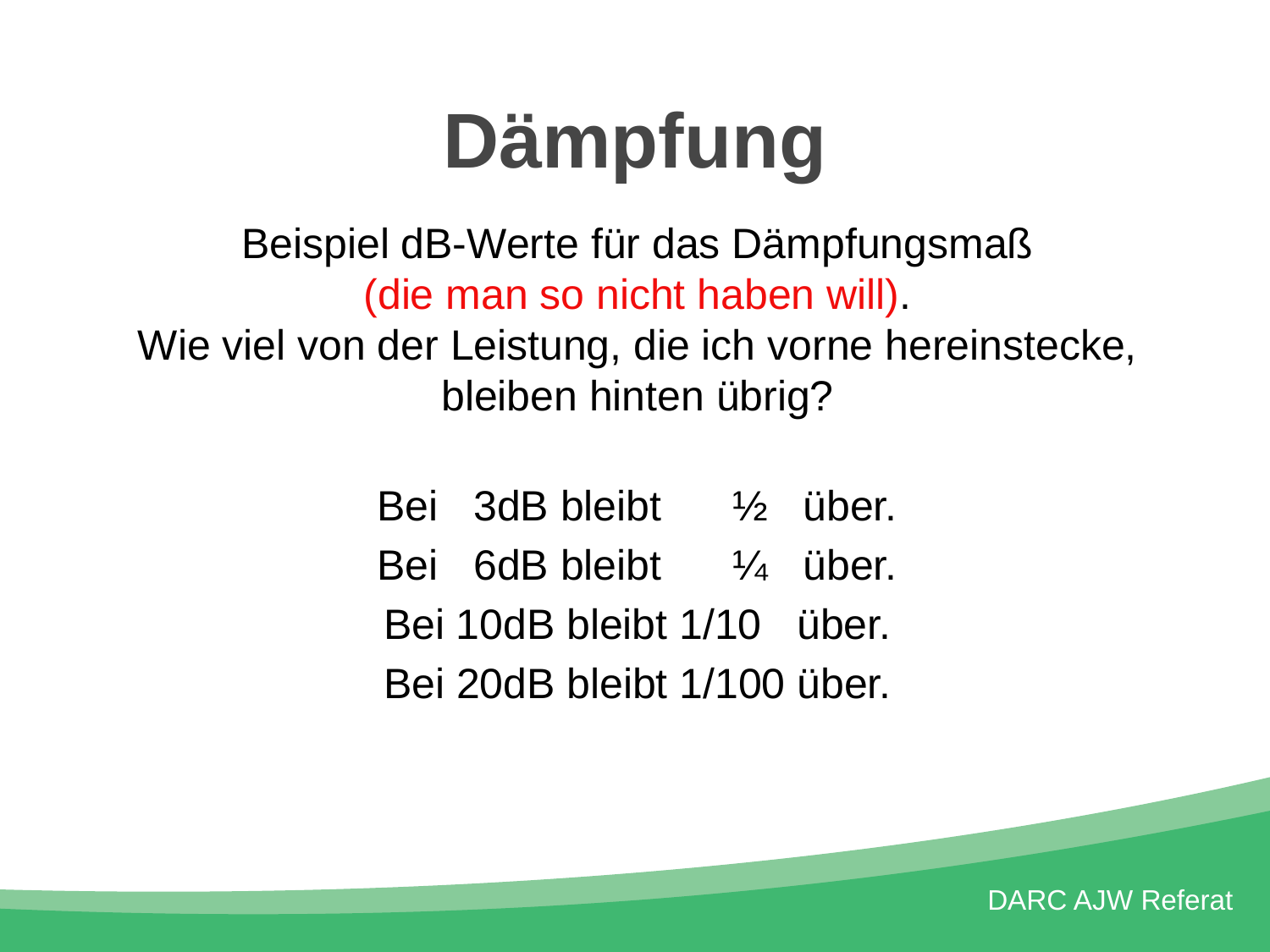

Dämpfung
Beispiel dB-Werte für das Dämpfungsmaß
(die man so nicht haben will).
Wie viel von der Leistung, die ich vorne hereinstecke, bleiben hinten übrig?
Bei   3dB bleibt      ½   über.
Bei   6dB bleibt      ¼   über.
Bei 10dB bleibt 1/10   über.
Bei 20dB bleibt 1/100 über.